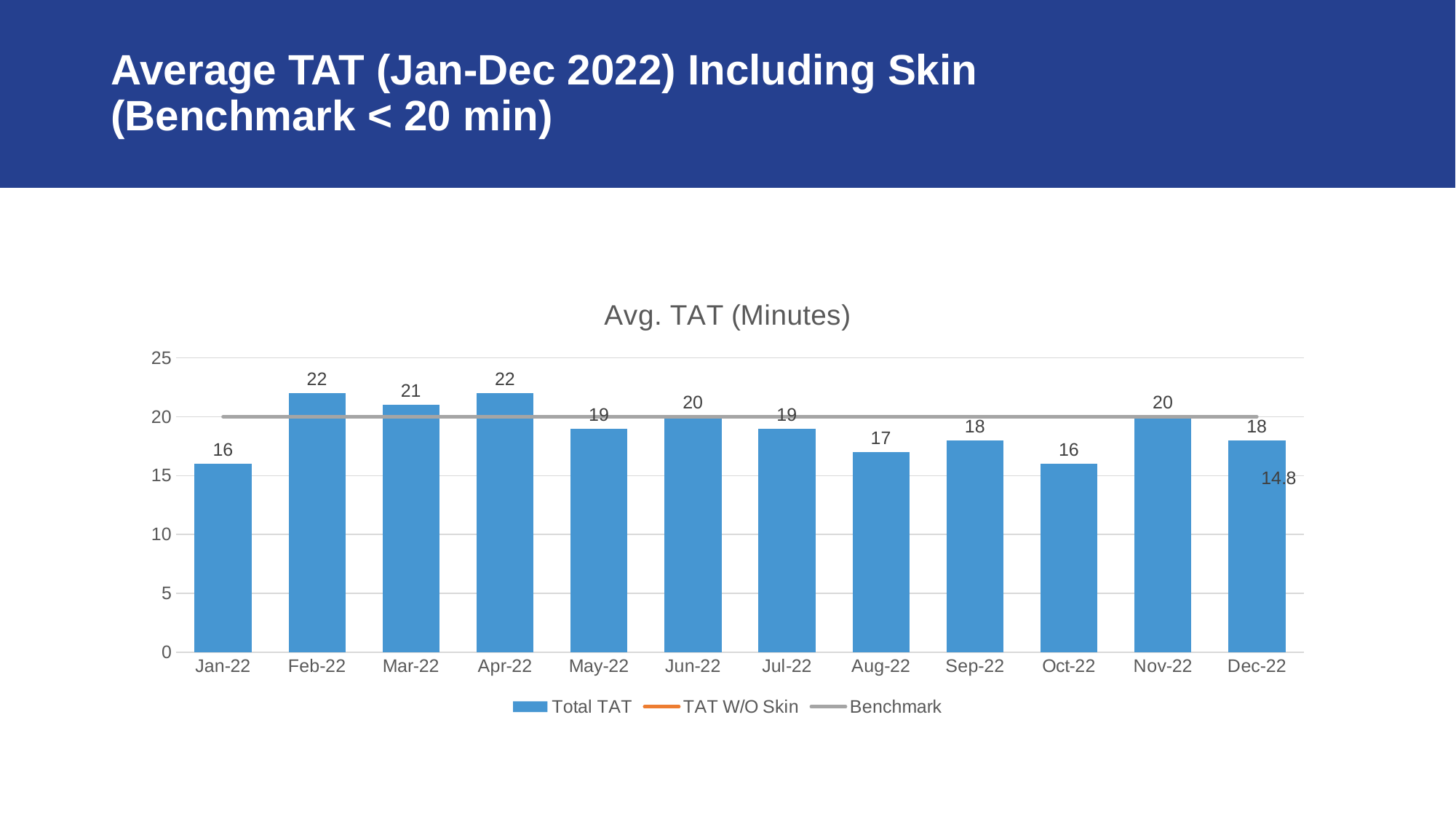

# Average TAT (Jan-Dec 2022) Including Skin (Benchmark < 20 min)

### Chart: Avg. TAT (Minutes)

| Category | Total TAT | TAT W/O Skin | Benchmark |
|---|---|---|---|
| 44562 | 16.0 | None | 20.0 |
| 44593 | 22.0 | None | 20.0 |
| 44621 | 21.0 | None | 20.0 |
| 44652 | 22.0 | None | 20.0 |
| 44682 | 19.0 | None | 20.0 |
| 44713 | 20.0 | None | 20.0 |
| 44743 | 19.0 | None | 20.0 |
| 44774 | 17.0 | None | 20.0 |
| 44805 | 18.0 | None | 20.0 |
| 44835 | 16.0 | None | 20.0 |
| 44866 | 20.0 | None | 20.0 |
| 44896 | 18.0 | 14.8 | 20.0 |